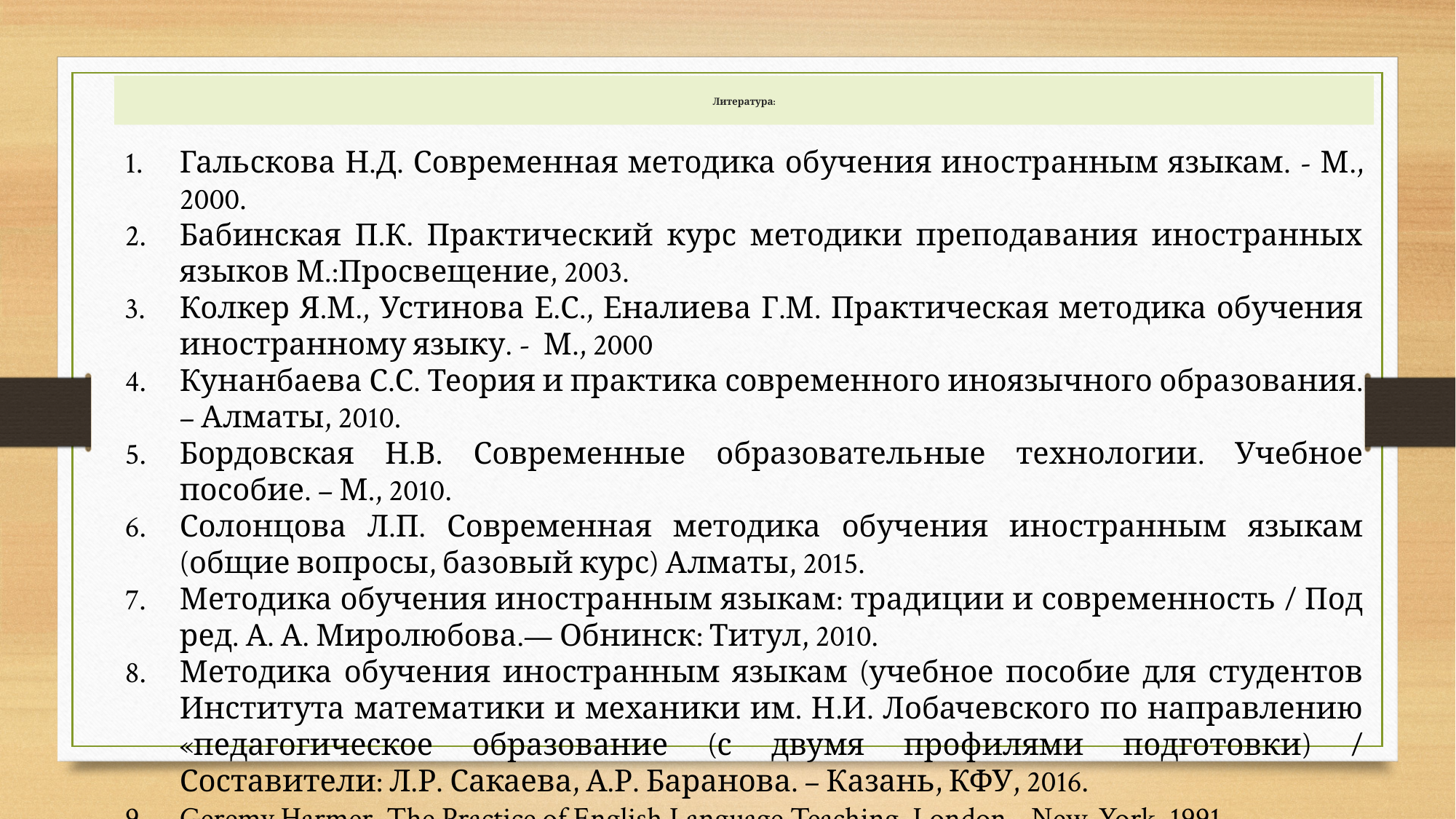

Литература:
Гальскова Н.Д. Современная методика обучения иностранным языкам. - М., 2000.
Бабинская П.К. Практический курс методики преподавания иностранных языков М.:Просвещение, 2003.
Колкер Я.М., Устинова Е.С., Еналиева Г.М. Практическая методика обучения иностранному языку. -  М., 2000
Кунанбаева С.С. Теория и практика современного иноязычного образования. – Алматы, 2010.
Бордовская Н.В. Современные образовательные технологии. Учебное пособие. – М., 2010.
Солонцова Л.П. Современная методика обучения иностранным языкам (общие вопросы, базовый курс) Алматы, 2015.
Методика обучения иностранным языкам: традиции и современность / Под ред. А. А. Миролюбова.— Обнинск: Титул, 2010.
Методика обучения иностранным языкам (учебное пособие для студентов Института математики и механики им. Н.И. Лобачевского по направлению «педагогическое образование (с двумя профилями подготовки) / Составители: Л.Р. Сакаева, А.Р. Баранова. – Казань, КФУ, 2016.
Geremy Harmer. The Practice of English Language Teaching. London - New-York, 1991.